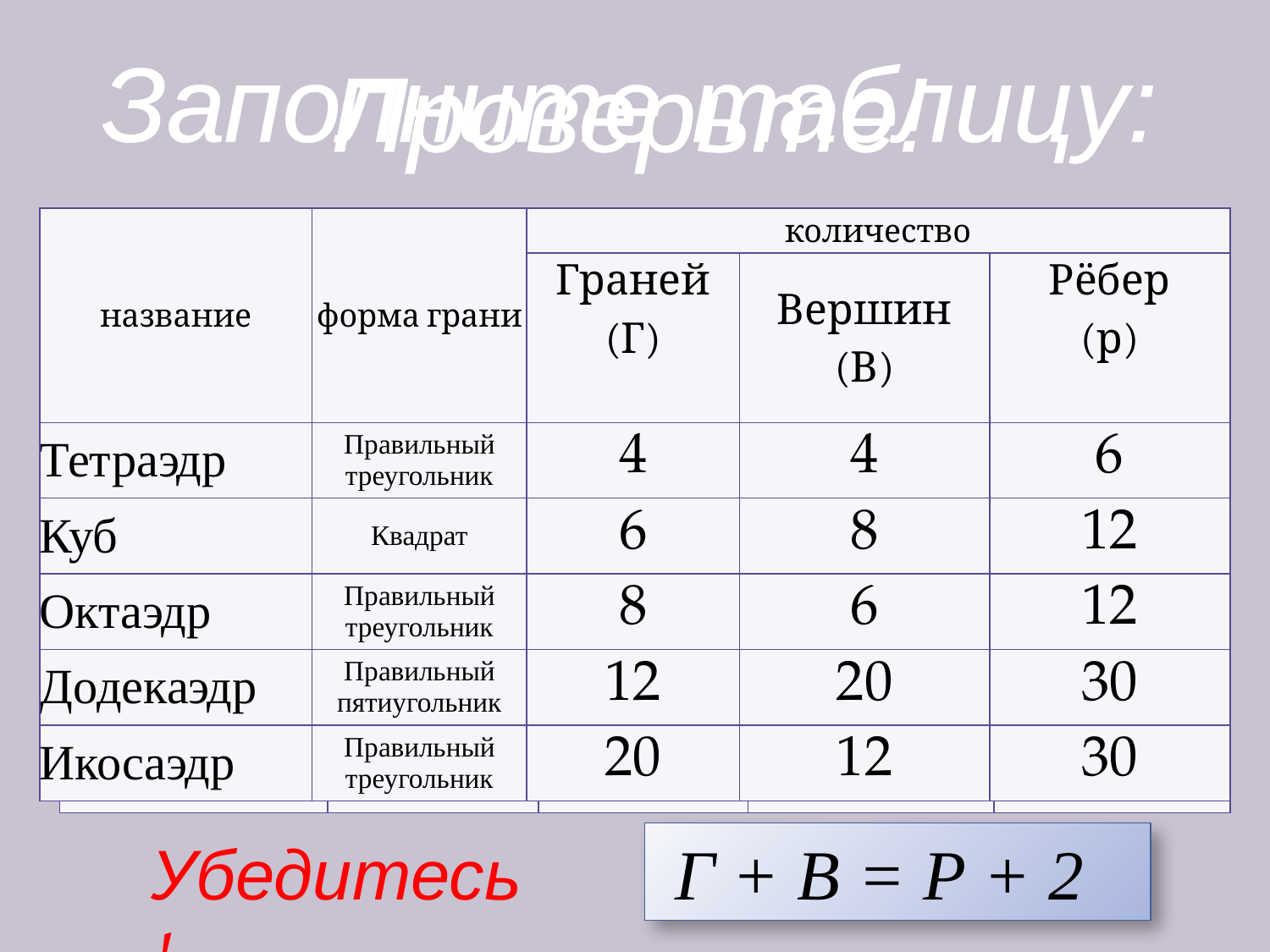

Заполните таблицу:
Проверьте!
| название | форма грани | количество |  |  |
| --- | --- | --- | --- | --- |
|  |  | Граней (Г) | Вершин (В) | Рёбер (р) |
| Тетраэдр | Правильный треугольник | 4 | 4 | 6 |
| Куб | Квадрат | 6 | 8 | 12 |
| Октаэдр | Правильный треугольник | 8 | 6 | 12 |
| Додекаэдр | Правильный пятиугольник | 12 | 20 | 30 |
| Икосаэдр | Правильный треугольник | 20 | 12 | 30 |
| название | форма грани | количество |  |  |
| --- | --- | --- | --- | --- |
|  |  | Граней (f) | Вершин (е) | Рёбер (k) |
| Тетраэдр |  |  |  |  |
| Куб |  |  |  |  |
| Октаэдр |  |  |  |  |
| Додекаэдр |  |  |  |  |
| Икосаэдр |  |  |  |  |
Убедитесь!
 Г + В = Р + 2